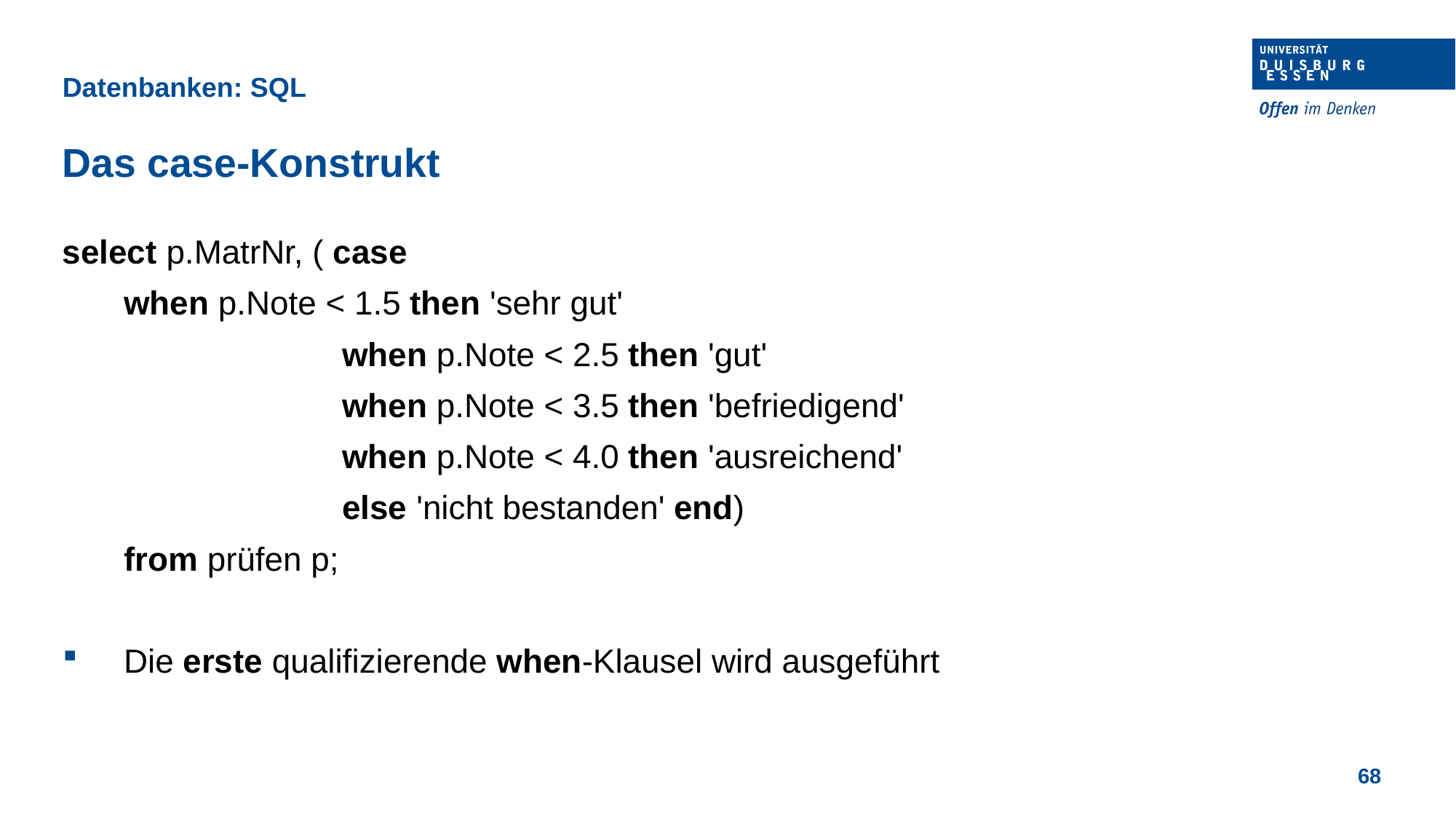

Datenbanken: SQL
Das case-Konstrukt
select p.MatrNr, ( case
	when p.Note < 1.5 then 'sehr gut'
			when p.Note < 2.5 then 'gut'
			when p.Note < 3.5 then 'befriedigend'
			when p.Note < 4.0 then 'ausreichend'
			else 'nicht bestanden' end)
	from prüfen p;

Die erste qualifizierende when-Klausel wird ausgeführt
68